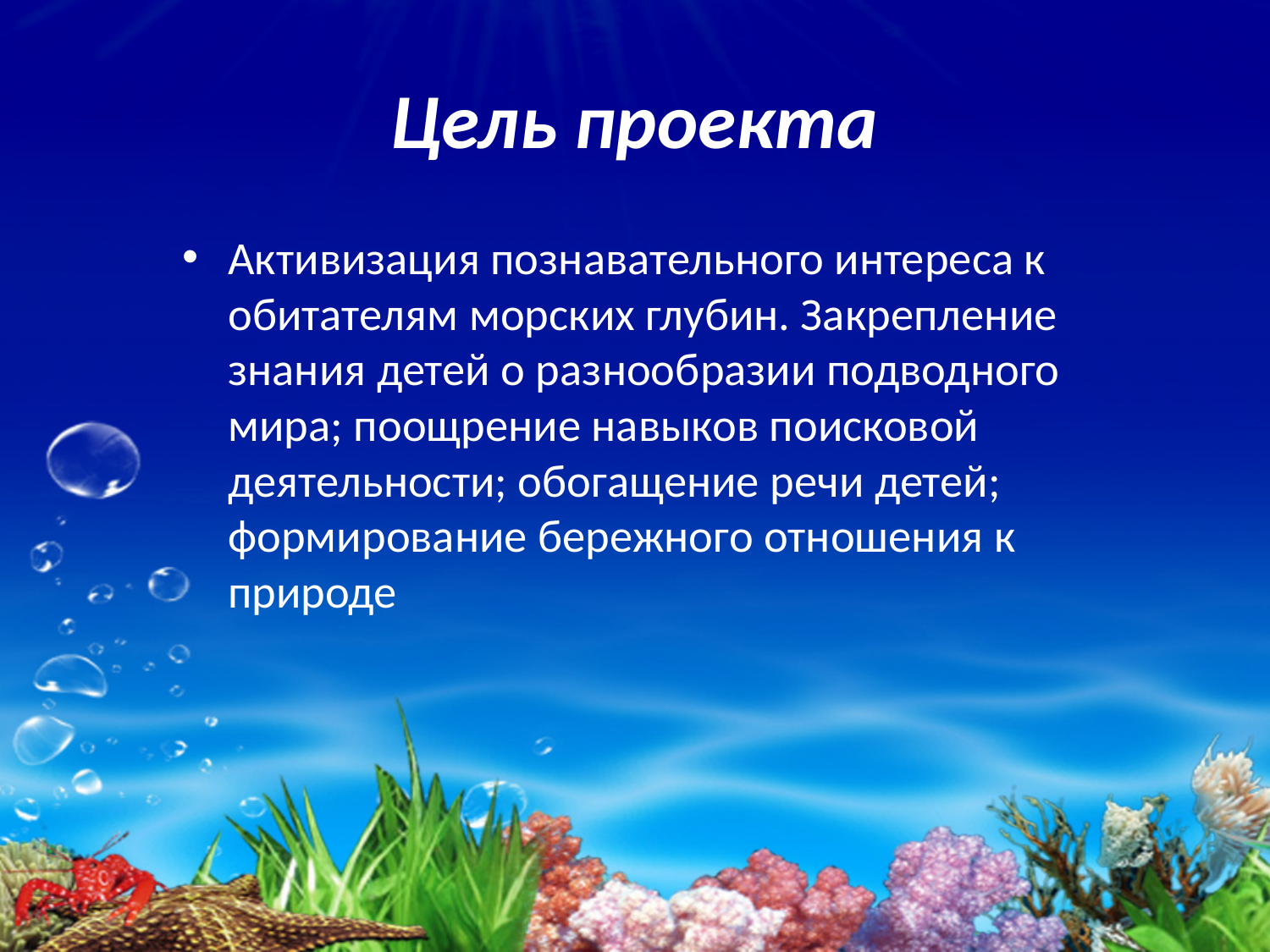

# Цель проекта
Активизация познавательного интереса к обитателям морских глубин. Закрепление знания детей о разнообразии подводного мира; поощрение навыков поисковой деятельности; обогащение речи детей; формирование бережного отношения к природе